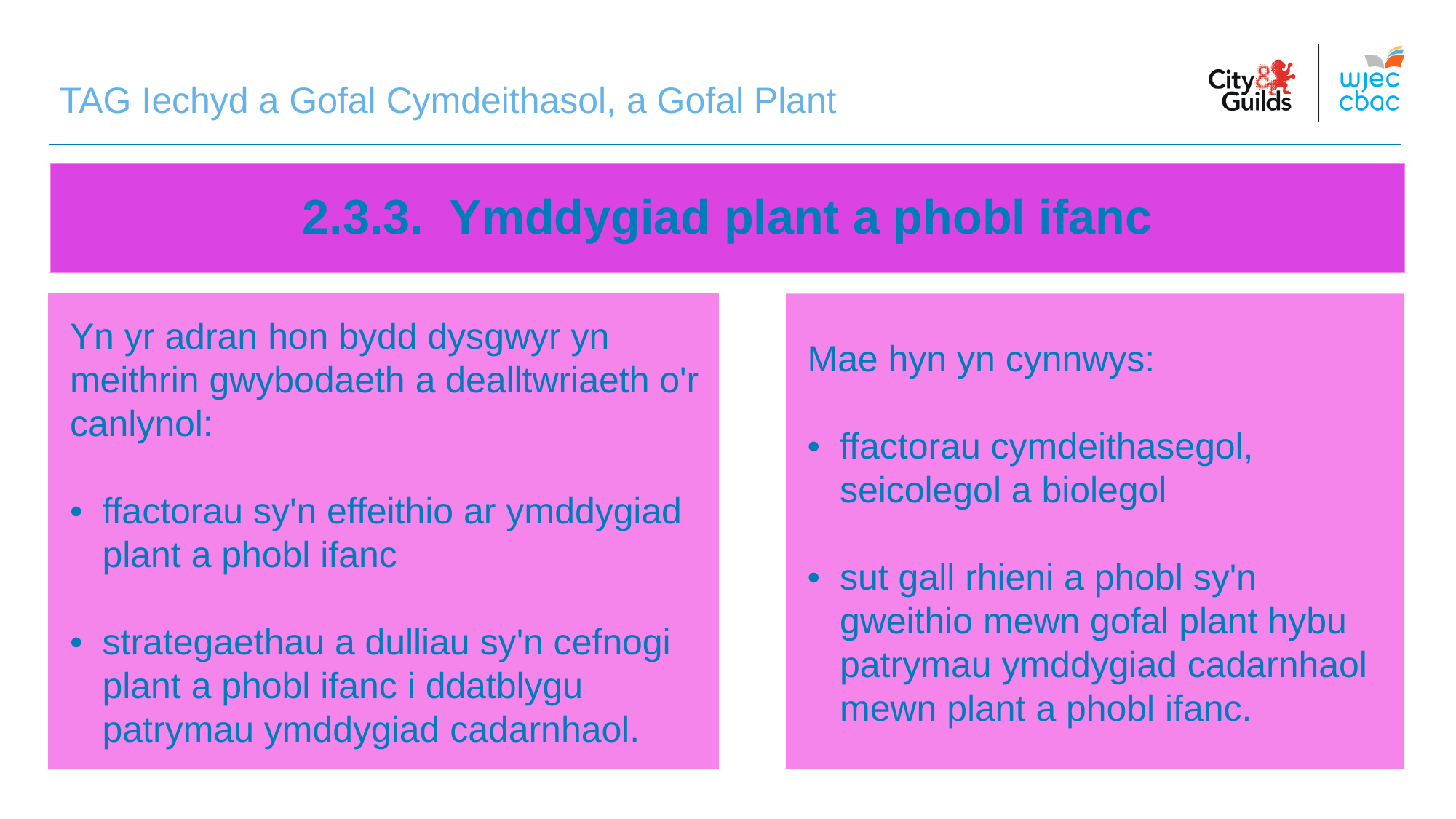

TAG Iechyd a Gofal Cymdeithasol, a Gofal Plant
# 2.3.3.  Ymddygiad plant a phobl ifanc

Yn yr adran hon bydd dysgwyr yn meithrin gwybodaeth a dealltwriaeth o'r canlynol:

•	ffactorau sy'n effeithio ar ymddygiad plant a phobl ifanc

•	strategaethau a dulliau sy'n cefnogi plant a phobl ifanc i ddatblygu patrymau ymddygiad cadarnhaol.

Mae hyn yn cynnwys:

•	ffactorau cymdeithasegol, seicolegol a biolegol

•	sut gall rhieni a phobl sy'n gweithio mewn gofal plant hybu patrymau ymddygiad cadarnhaol mewn plant a phobl ifanc.